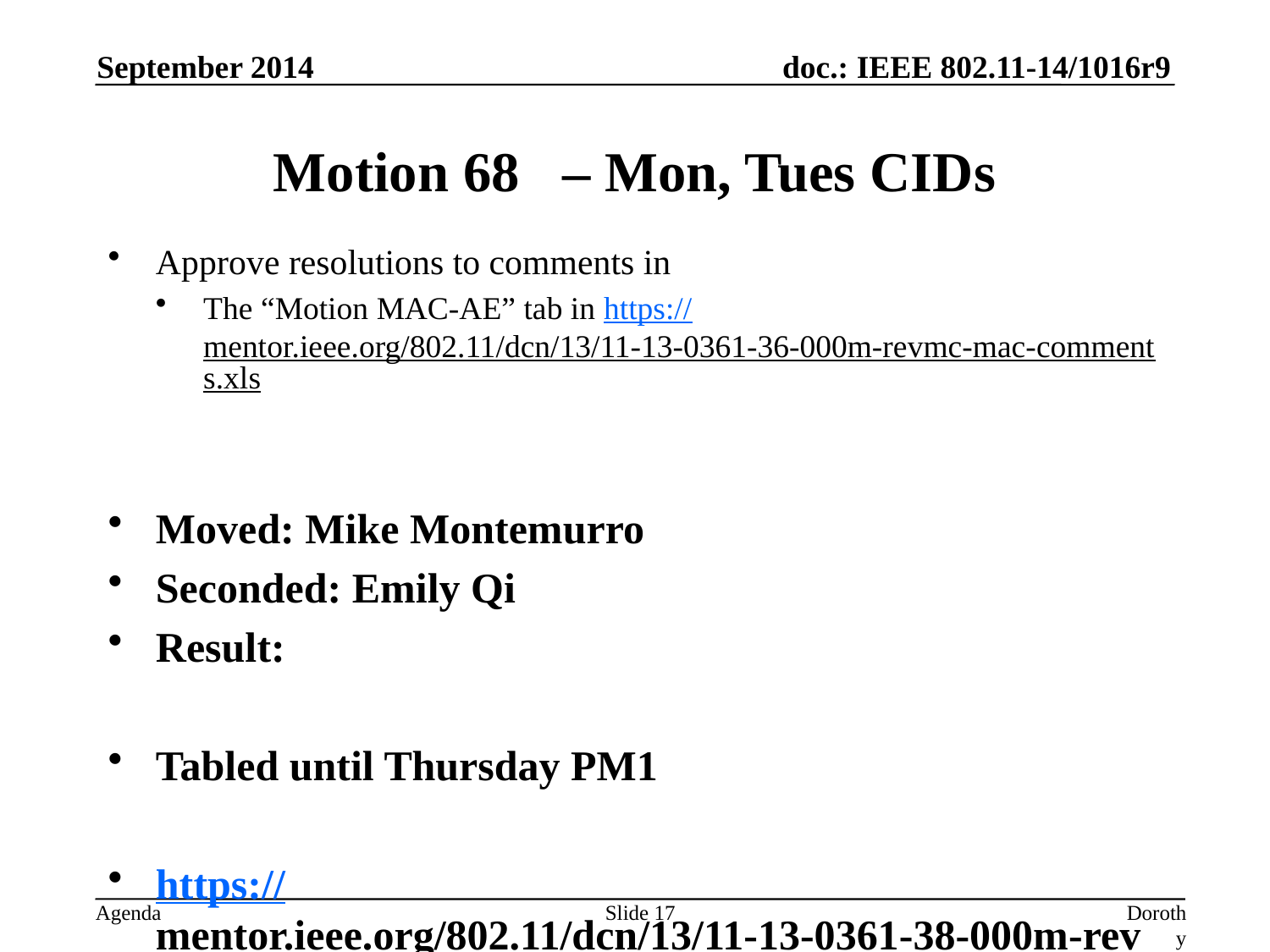

September 2014
# Motion 68   – Mon, Tues CIDs
Approve resolutions to comments in
The “Motion MAC-AE” tab in https://mentor.ieee.org/802.11/dcn/13/11-13-0361-36-000m-revmc-mac-comments.xls

Moved: Mike Montemurro
Seconded: Emily Qi
Result:

Tabled until Thursday PM1

https://mentor.ieee.org/802.11/dcn/13/11-13-0361-38-000m-revmc-mac-comments.xls
Slide 17
Dorothy Stanley, Aruba Networks